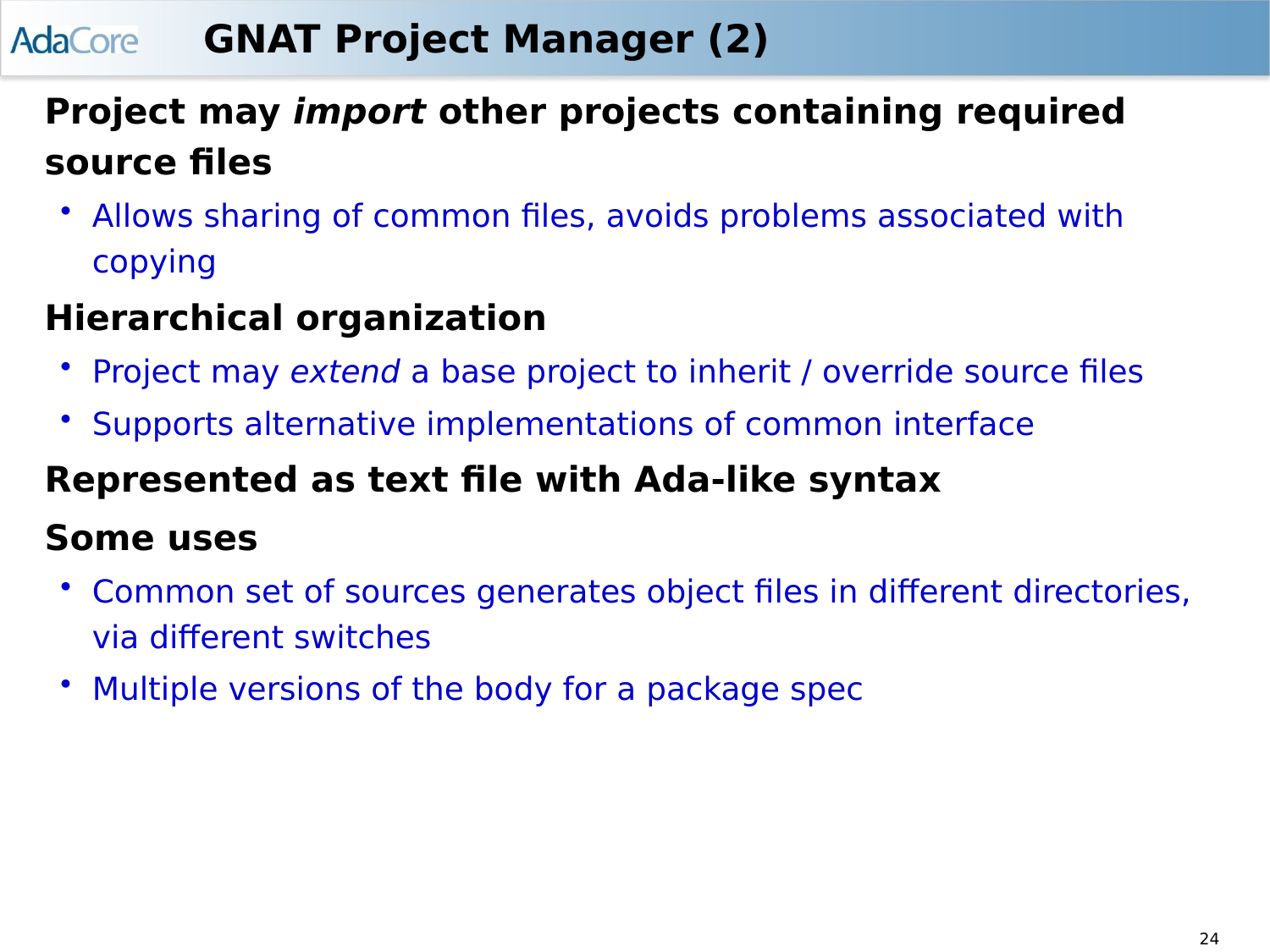

# GNAT Project Manager (2)
Project may import other projects containing required source files
Allows sharing of common files, avoids problems associated with copying
Hierarchical organization
Project may extend a base project to inherit / override source files
Supports alternative implementations of common interface
Represented as text file with Ada-like syntax
Some uses
Common set of sources generates object files in different directories, via different switches
Multiple versions of the body for a package spec